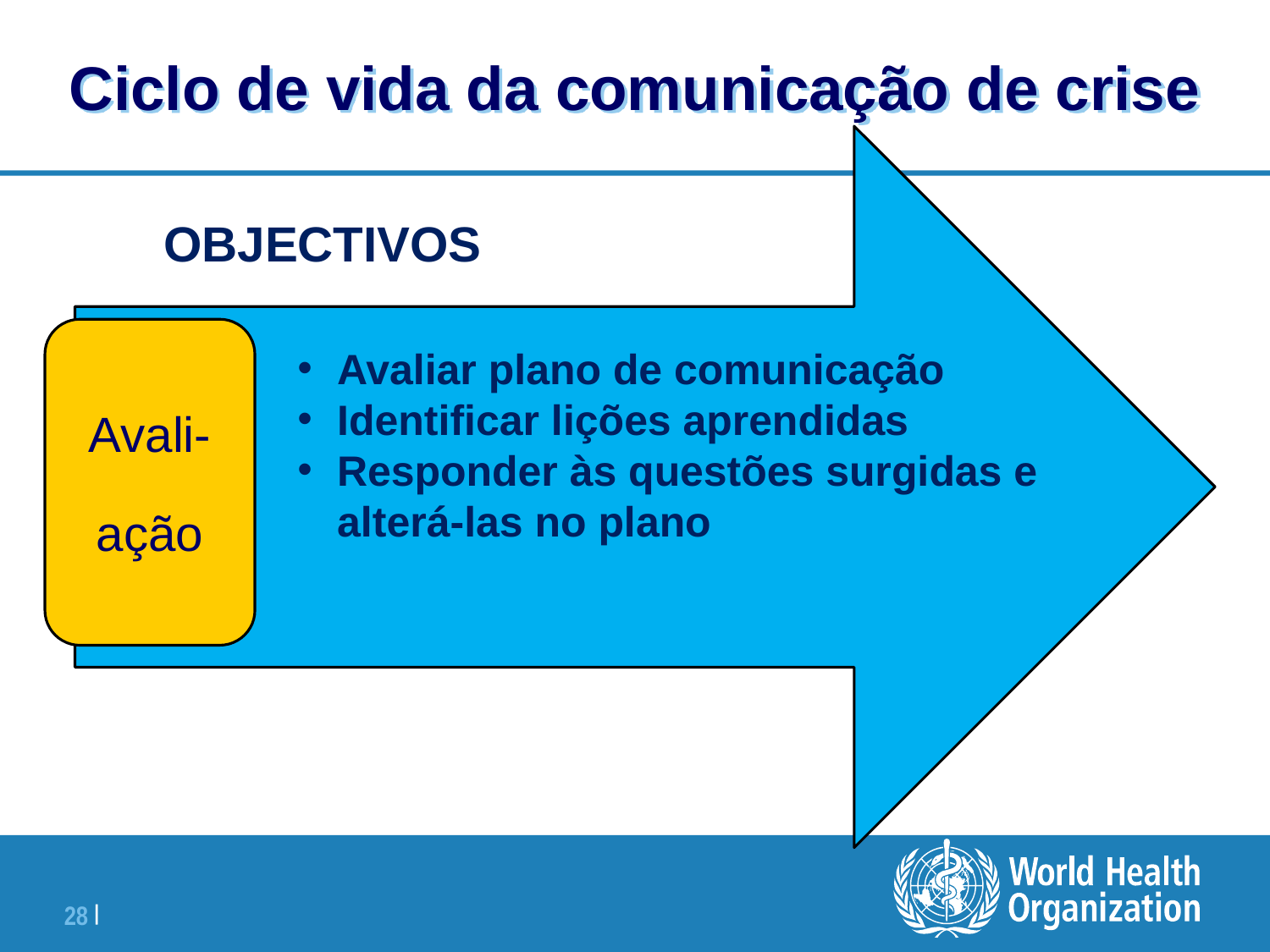

# Ciclo de vida da comunicação de crise

OBJECTIVOS
Avali-
ação
Avaliar plano de comunicação
Identificar lições aprendidas
Responder às questões surgidas e alterá-las no plano